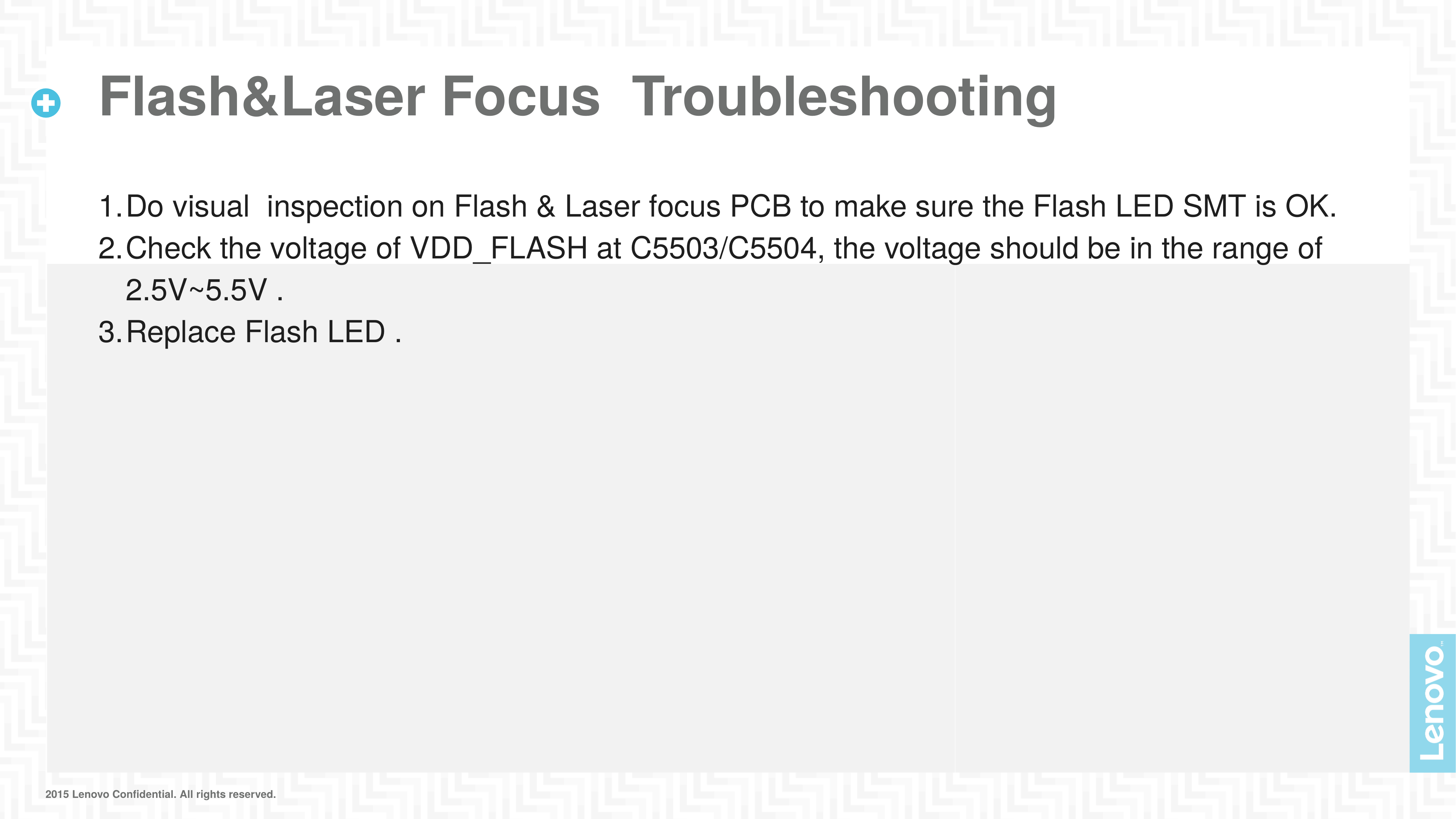

# Flash&Laser Focus  Troubleshooting
Do visual  inspection on Flash & Laser focus PCB to make sure the Flash LED SMT is OK.
Check the voltage of VDD_FLASH at C5503/C5504, the voltage should be in the range of 2.5V~5.5V .
Replace Flash LED .